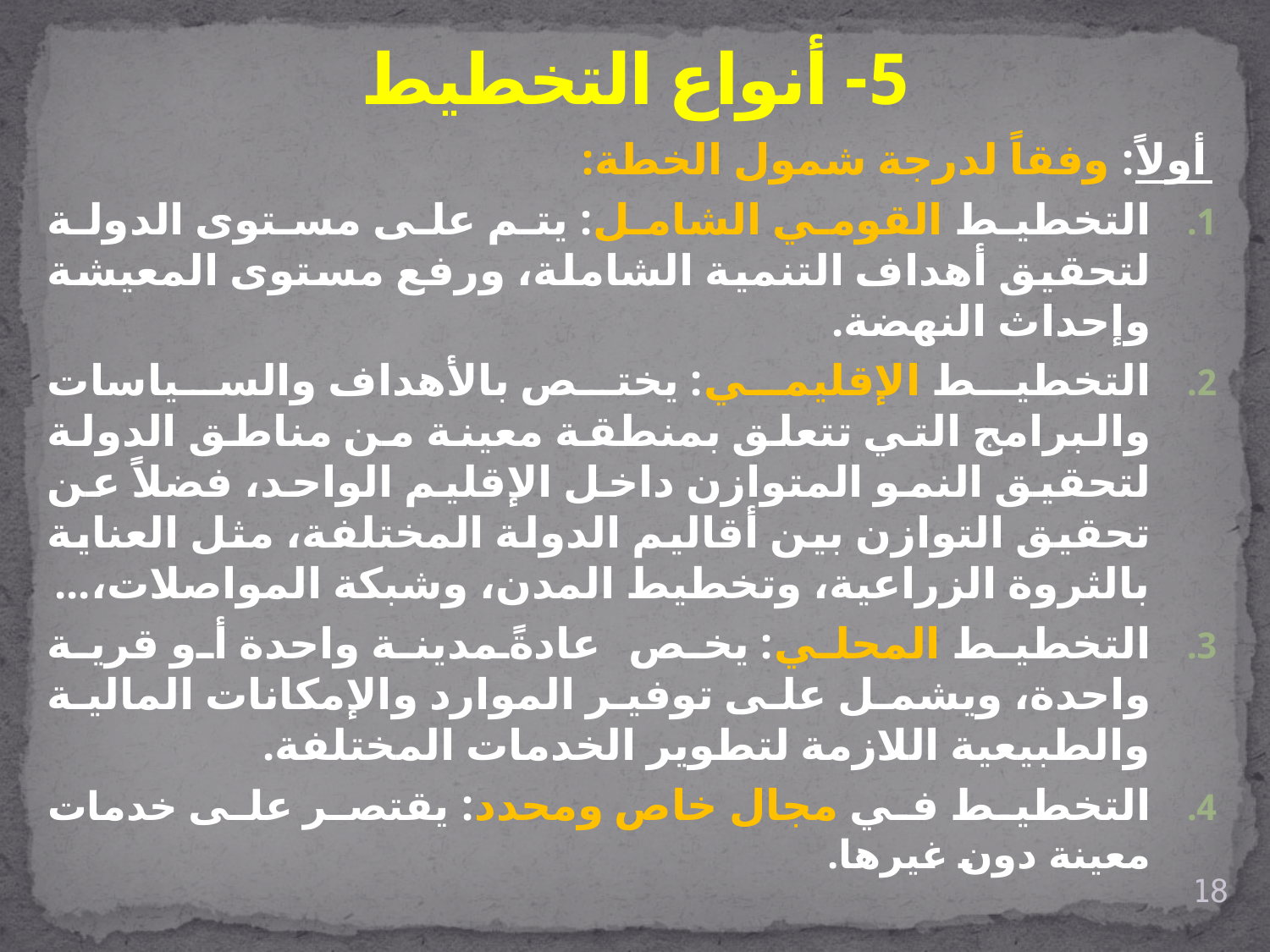

# 5- أنواع التخطيط
أولاً: وفقاً لدرجة شمول الخطة:
التخطيط القومي الشامل: يتم على مستوى الدولة لتحقيق أهداف التنمية الشاملة، ورفع مستوى المعيشة وإحداث النهضة.
التخطيط الإقليمي: يختص بالأهداف والسياسات والبرامج التي تتعلق بمنطقة معينة من مناطق الدولة لتحقيق النمو المتوازن داخل الإقليم الواحد، فضلاً عن تحقيق التوازن بين أقاليم الدولة المختلفة، مثل العناية بالثروة الزراعية، وتخطيط المدن، وشبكة المواصلات،...
التخطيط المحلي: يخص عادةً مدينة واحدة أو قرية واحدة، ويشمل على توفير الموارد والإمكانات المالية والطبيعية اللازمة لتطوير الخدمات المختلفة.
التخطيط في مجال خاص ومحدد: يقتصر على خدمات معينة دون غيرها.

18